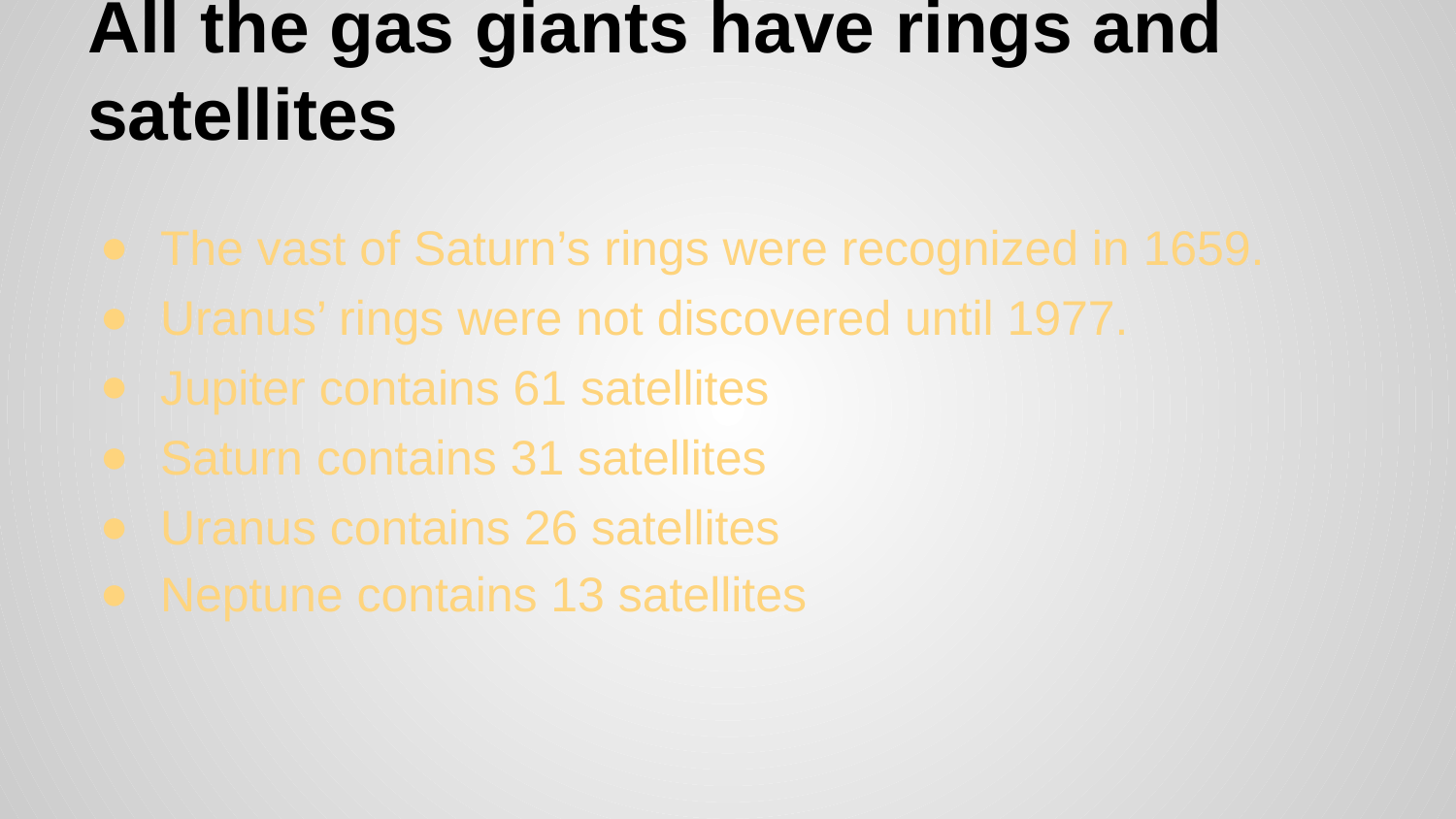

# All the gas giants have rings and satellites
The vast of Saturn’s rings were recognized in 1659.
Uranus’ rings were not discovered until 1977.
Jupiter contains 61 satellites
Saturn contains 31 satellites
Uranus contains 26 satellites
Neptune contains 13 satellites